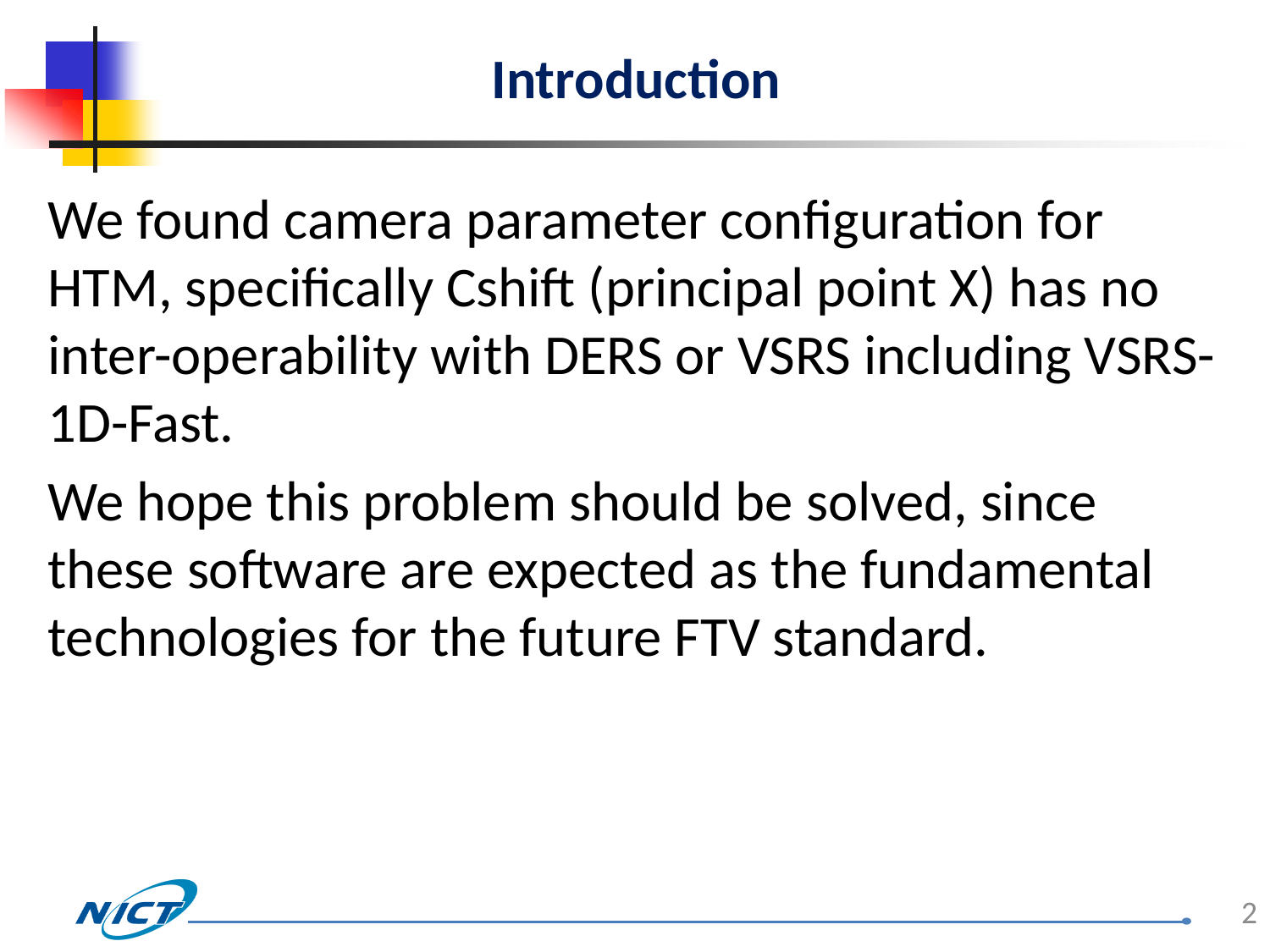

# Introduction
We found camera parameter configuration for HTM, specifically Cshift (principal point X) has no inter-operability with DERS or VSRS including VSRS-1D-Fast.
We hope this problem should be solved, since these software are expected as the fundamental technologies for the future FTV standard.

2